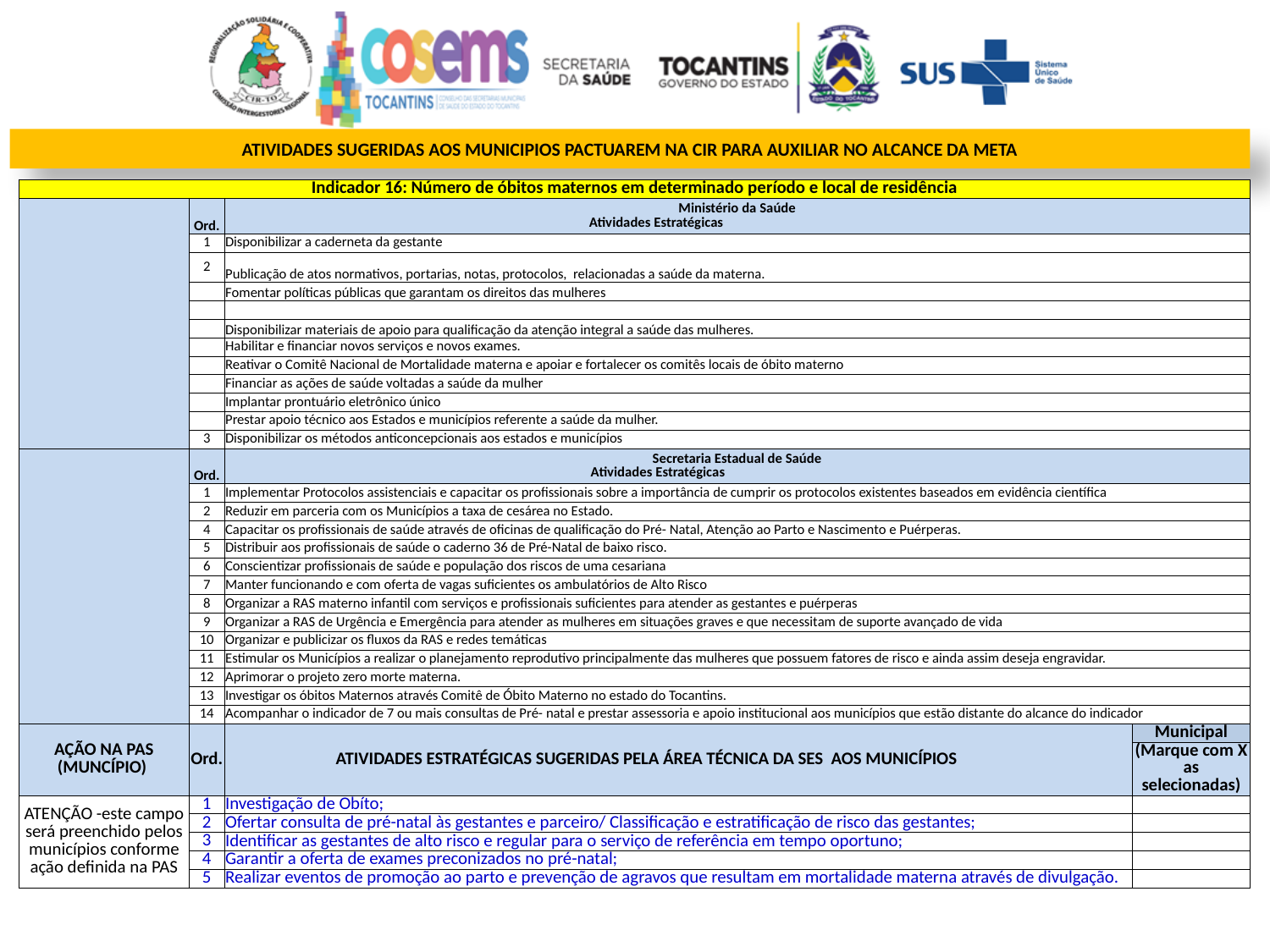

ATIVIDADES SUGERIDAS AOS MUNICIPIOS PACTUAREM NA CIR PARA AUXILIAR NO ALCANCE DA META
| Indicador 16: Número de óbitos maternos em determinado período e local de residência |  |  |  |
| --- | --- | --- | --- |
|  | Ord. | Ministério da Saúde Atividades Estratégicas |  |
|  | 1 | Disponibilizar a caderneta da gestante |  |
|  | 2 | Publicação de atos normativos, portarias, notas, protocolos, relacionadas a saúde da materna. |  |
|  |  | Fomentar políticas públicas que garantam os direitos das mulheres |  |
|  |  |  |  |
|  |  | Disponibilizar materiais de apoio para qualificação da atenção integral a saúde das mulheres. |  |
|  |  | Habilitar e financiar novos serviços e novos exames. |  |
|  |  | Reativar o Comitê Nacional de Mortalidade materna e apoiar e fortalecer os comitês locais de óbito materno |  |
|  |  | Financiar as ações de saúde voltadas a saúde da mulher |  |
|  |  | Implantar prontuário eletrônico único |  |
|  |  | Prestar apoio técnico aos Estados e municípios referente a saúde da mulher. |  |
|  | 3 | Disponibilizar os métodos anticoncepcionais aos estados e municípios |  |
|  | Ord. | Secretaria Estadual de Saúde Atividades Estratégicas |  |
|  | 1 | Implementar Protocolos assistenciais e capacitar os profissionais sobre a importância de cumprir os protocolos existentes baseados em evidência científica |  |
|  | 2 | Reduzir em parceria com os Municípios a taxa de cesárea no Estado. |  |
|  | 4 | Capacitar os profissionais de saúde através de oficinas de qualificação do Pré- Natal, Atenção ao Parto e Nascimento e Puérperas. |  |
|  | 5 | Distribuir aos profissionais de saúde o caderno 36 de Pré-Natal de baixo risco. |  |
|  | 6 | Conscientizar profissionais de saúde e população dos riscos de uma cesariana |  |
|  | 7 | Manter funcionando e com oferta de vagas suficientes os ambulatórios de Alto Risco |  |
|  | 8 | Organizar a RAS materno infantil com serviços e profissionais suficientes para atender as gestantes e puérperas |  |
|  | 9 | Organizar a RAS de Urgência e Emergência para atender as mulheres em situações graves e que necessitam de suporte avançado de vida |  |
|  | 10 | Organizar e publicizar os fluxos da RAS e redes temáticas |  |
|  | 11 | Estimular os Municípios a realizar o planejamento reprodutivo principalmente das mulheres que possuem fatores de risco e ainda assim deseja engravidar. |  |
|  | 12 | Aprimorar o projeto zero morte materna. |  |
|  | 13 | Investigar os óbitos Maternos através Comitê de Óbito Materno no estado do Tocantins. |  |
|  | 14 | Acompanhar o indicador de 7 ou mais consultas de Pré- natal e prestar assessoria e apoio institucional aos municípios que estão distante do alcance do indicador |  |
| AÇÃO NA PAS (MUNCÍPIO) | Ord. | ATIVIDADES ESTRATÉGICAS SUGERIDAS PELA ÁREA TÉCNICA DA SES AOS MUNICÍPIOS | Municipal |
|  |  |  | (Marque com X as selecionadas) |
| ATENÇÃO -este campo será preenchido pelos municípios conforme ação definida na PAS | 1 | Investigação de Obíto; |  |
|  | 2 | Ofertar consulta de pré-natal às gestantes e parceiro/ Classificação e estratificação de risco das gestantes; |  |
|  | 3 | Identificar as gestantes de alto risco e regular para o serviço de referência em tempo oportuno; |  |
|  | 4 | Garantir a oferta de exames preconizados no pré-natal; |  |
|  | 5 | Realizar eventos de promoção ao parto e prevenção de agravos que resultam em mortalidade materna através de divulgação. |  |